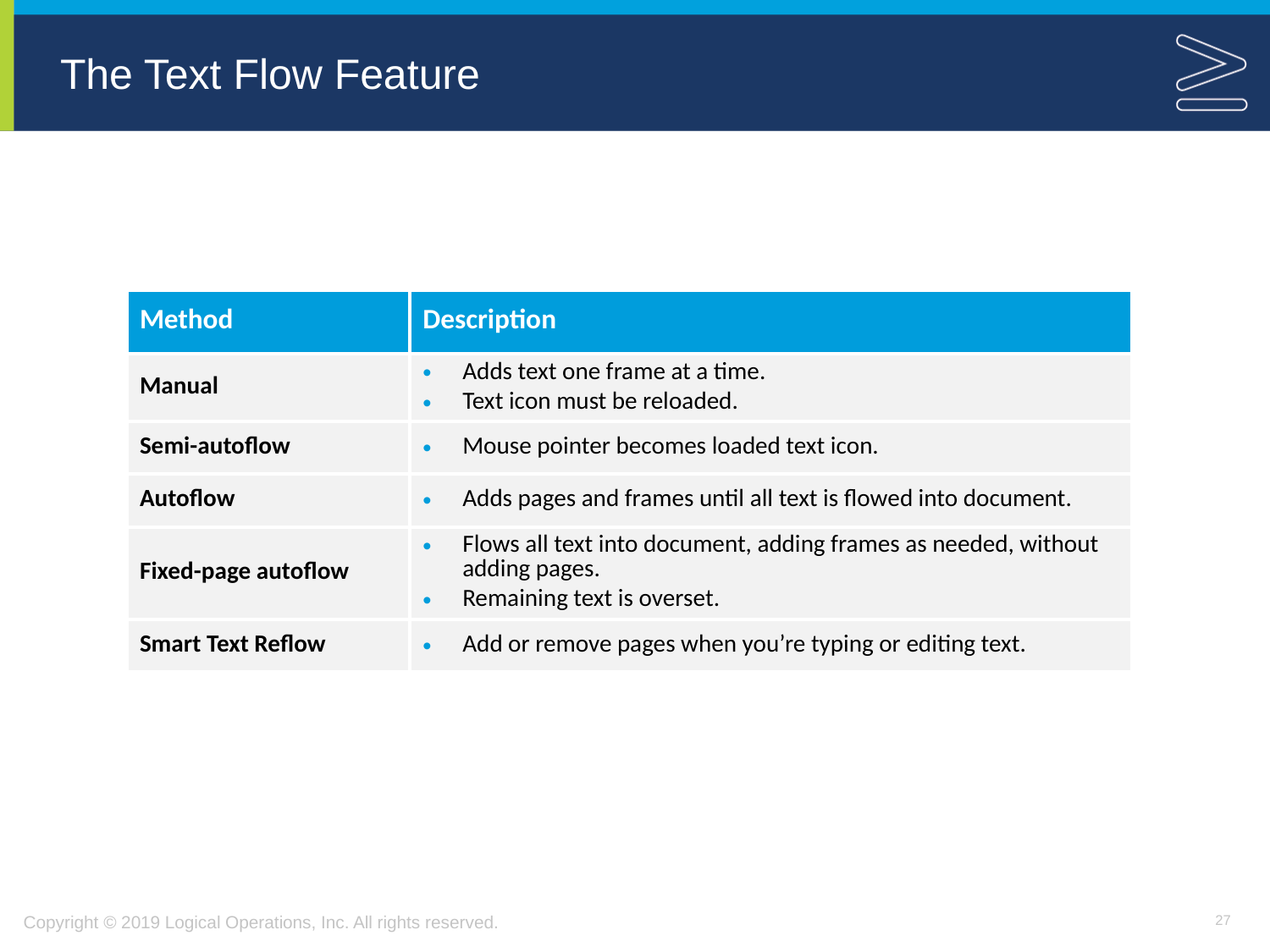

# The Text Flow Feature
| Method | Description |
| --- | --- |
| Manual | Adds text one frame at a time. Text icon must be reloaded. |
| Semi-autoflow | Mouse pointer becomes loaded text icon. |
| Autoflow | Adds pages and frames until all text is flowed into document. |
| Fixed-page autoflow | Flows all text into document, adding frames as needed, without adding pages. Remaining text is overset. |
| Smart Text Reflow | Add or remove pages when you’re typing or editing text. |
27